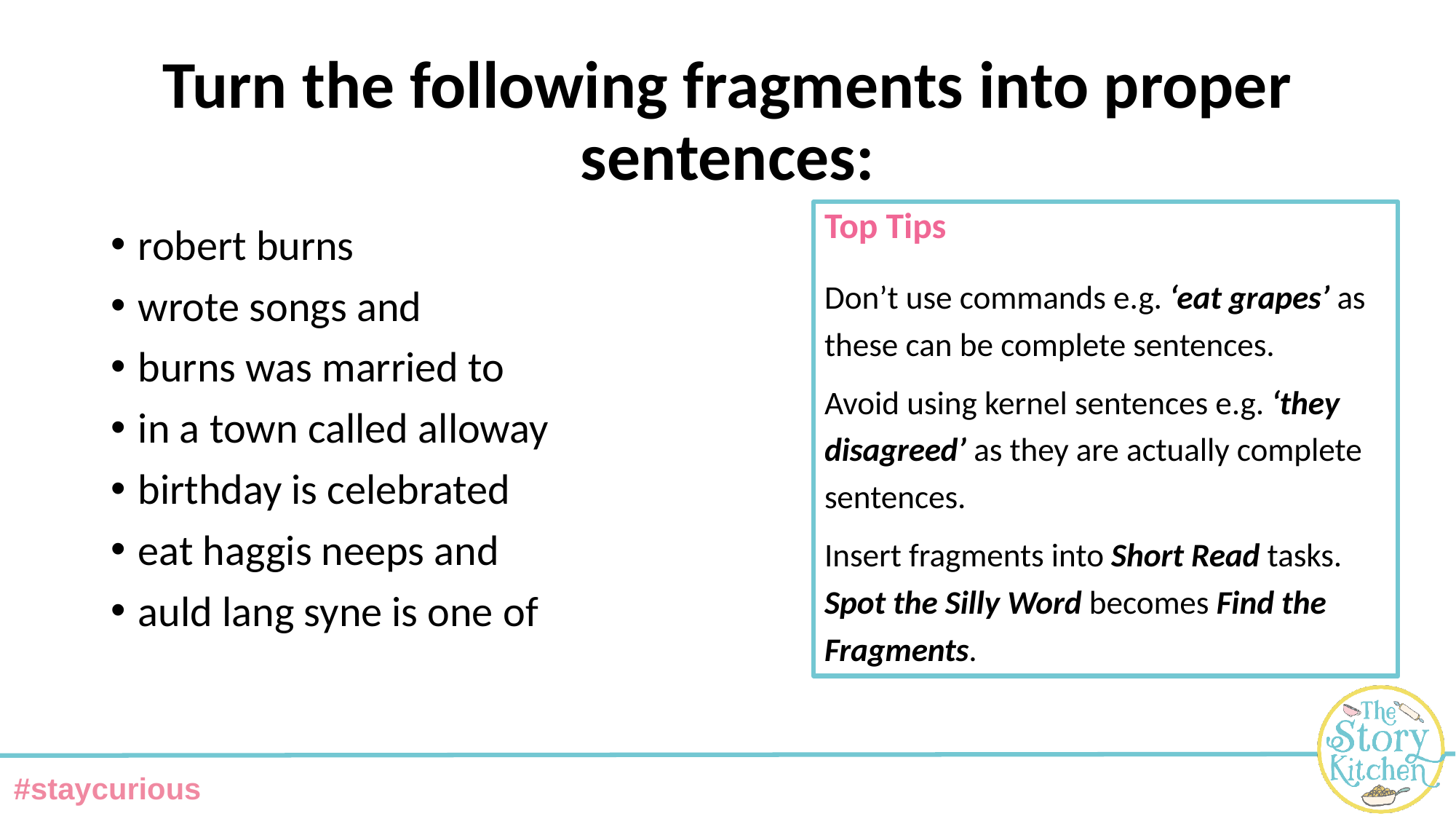

# Turn the following fragments into proper sentences:
Top Tips

Don’t use commands e.g. ‘eat grapes’ as these can be complete sentences.
Avoid using kernel sentences e.g. ‘they disagreed’ as they are actually complete sentences.
Insert fragments into Short Read tasks. Spot the Silly Word becomes Find the Fragments.

robert burns
wrote songs and
burns was married to
in a town called alloway
birthday is celebrated
eat haggis neeps and
auld lang syne is one of